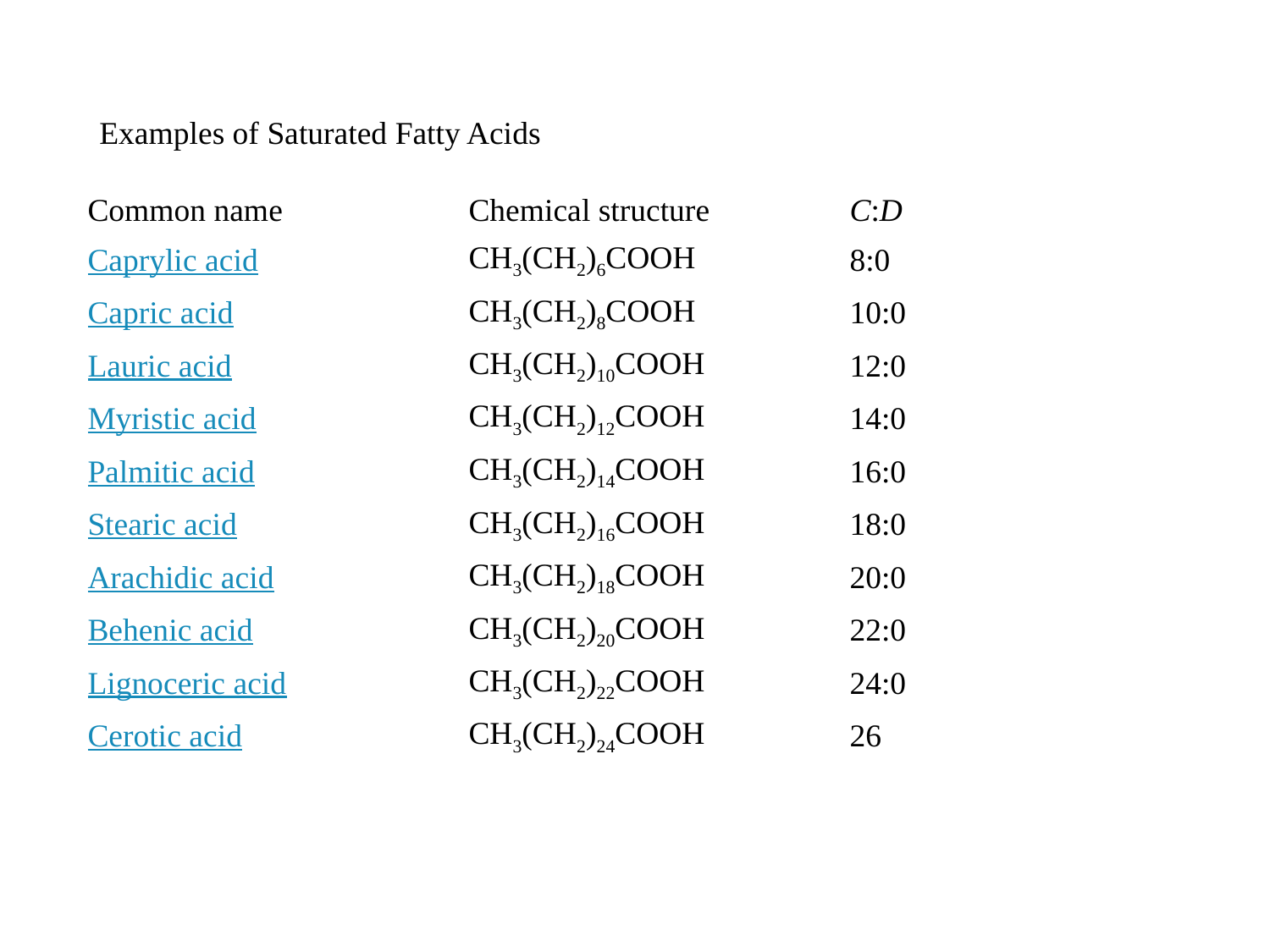

Examples of Saturated Fatty Acids
| Common name | Chemical structure | C:D |
| --- | --- | --- |
| Caprylic acid | CH3(CH2)6COOH | 8:0 |
| Capric acid | CH3(CH2)8COOH | 10:0 |
| Lauric acid | CH3(CH2)10COOH | 12:0 |
| Myristic acid | CH3(CH2)12COOH | 14:0 |
| Palmitic acid | CH3(CH2)14COOH | 16:0 |
| Stearic acid | CH3(CH2)16COOH | 18:0 |
| Arachidic acid | CH3(CH2)18COOH | 20:0 |
| Behenic acid | CH3(CH2)20COOH | 22:0 |
| Lignoceric acid | CH3(CH2)22COOH | 24:0 |
| Cerotic acid | CH3(CH2)24COOH | 26 |